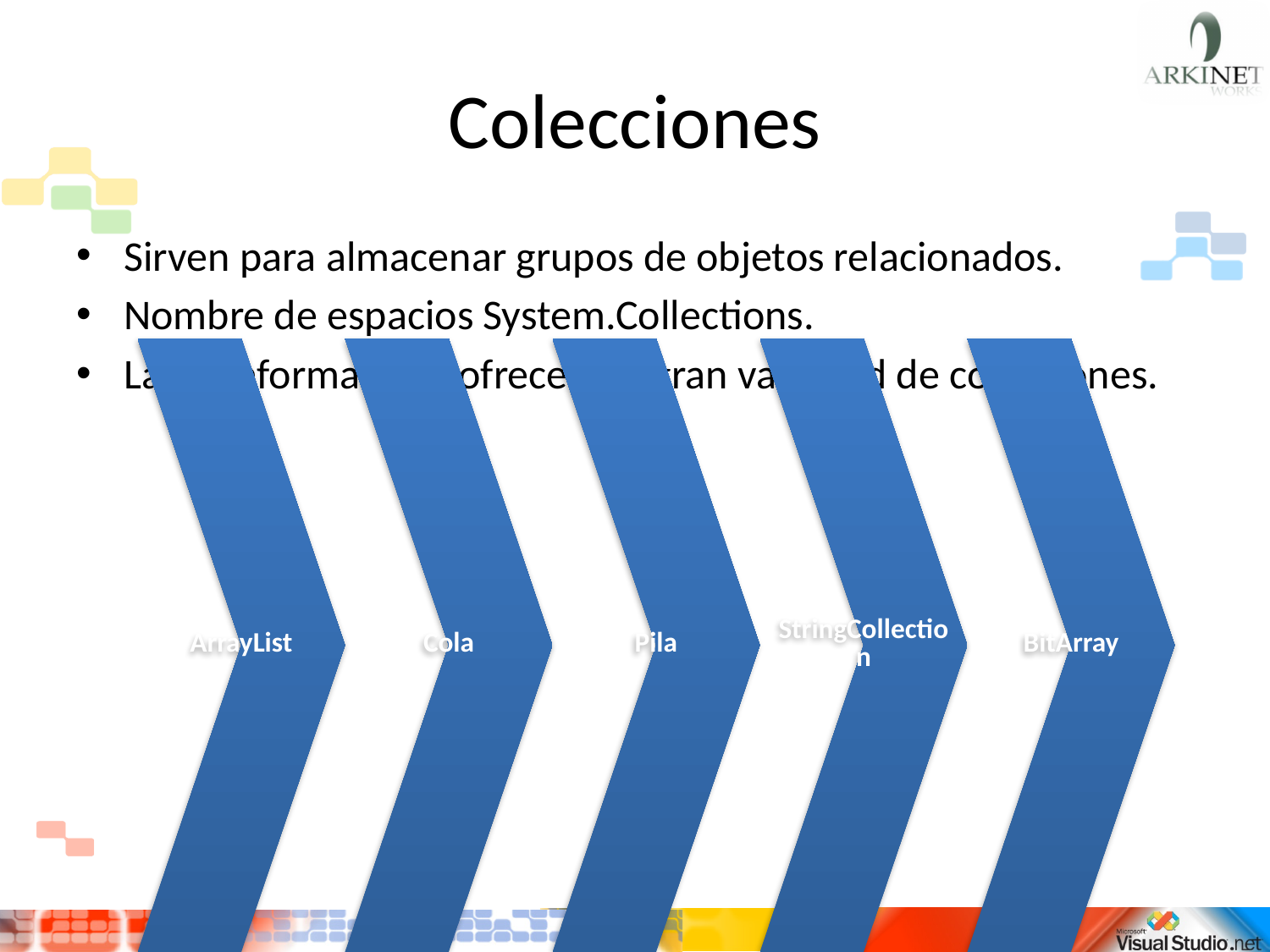

# Colecciones
Sirven para almacenar grupos de objetos relacionados.
Nombre de espacios System.Collections.
La plataforma .NET ofrece una gran variedad de colecciones.

ArrayList
Cola
Pila
StringCollection
BitArray